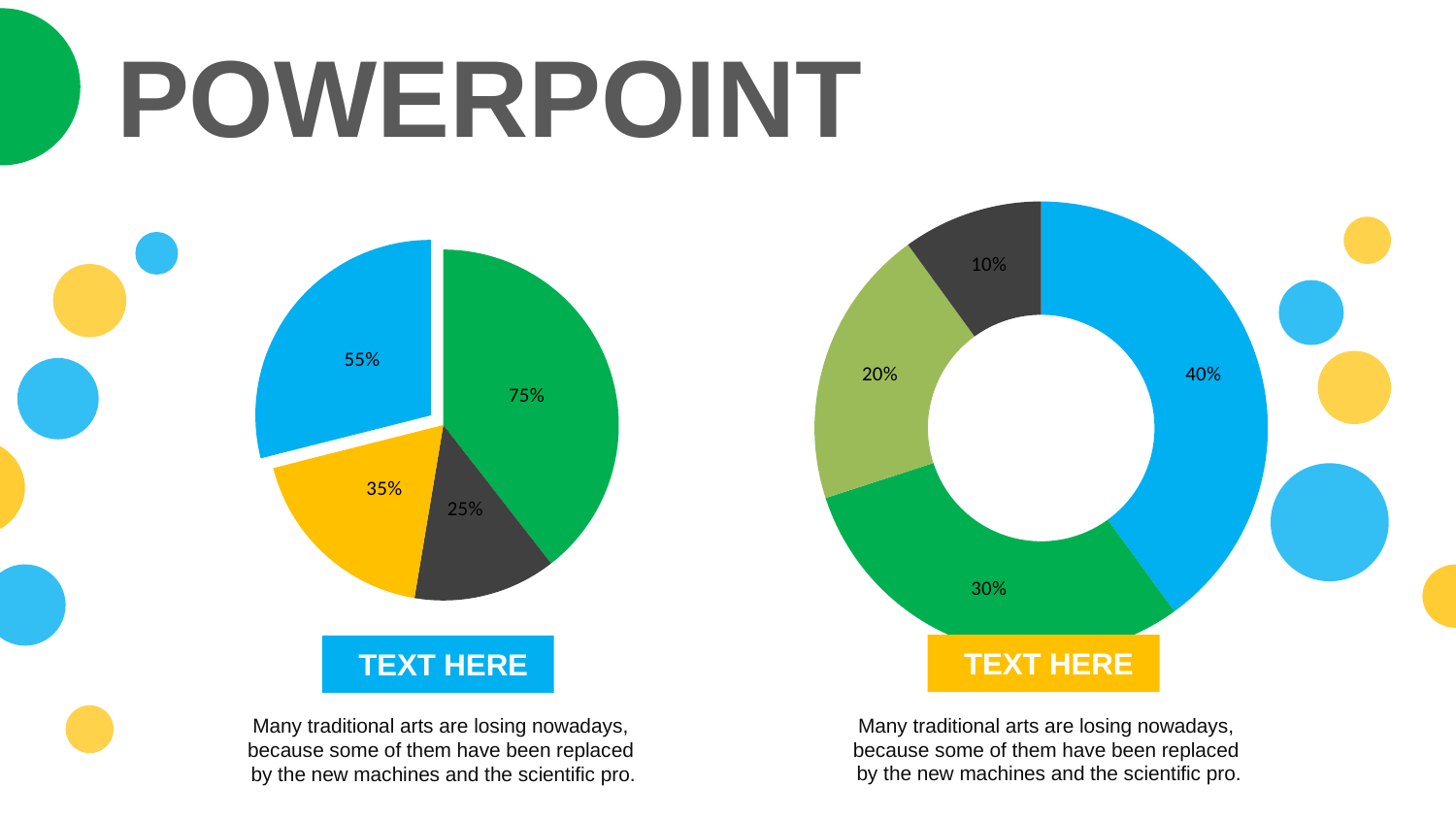

POWERPOINT

### Chart

| Category |  |
|---|---|
| A | 0.4 |
| B | 0.3 |
| C | 0.2 |
| D | 0.1 |

### Chart

| Category |  |
|---|---|
| A | 0.75 |
| B | 0.25 |
| C | 0.35 |
| D | 0.55 |

TEXT HERE
Many traditional arts are losing nowadays,
because some of them have been replaced
by the new machines and the scientific pro.
TEXT HERE

Many traditional arts are losing nowadays,
because some of them have been replaced
by the new machines and the scientific pro.